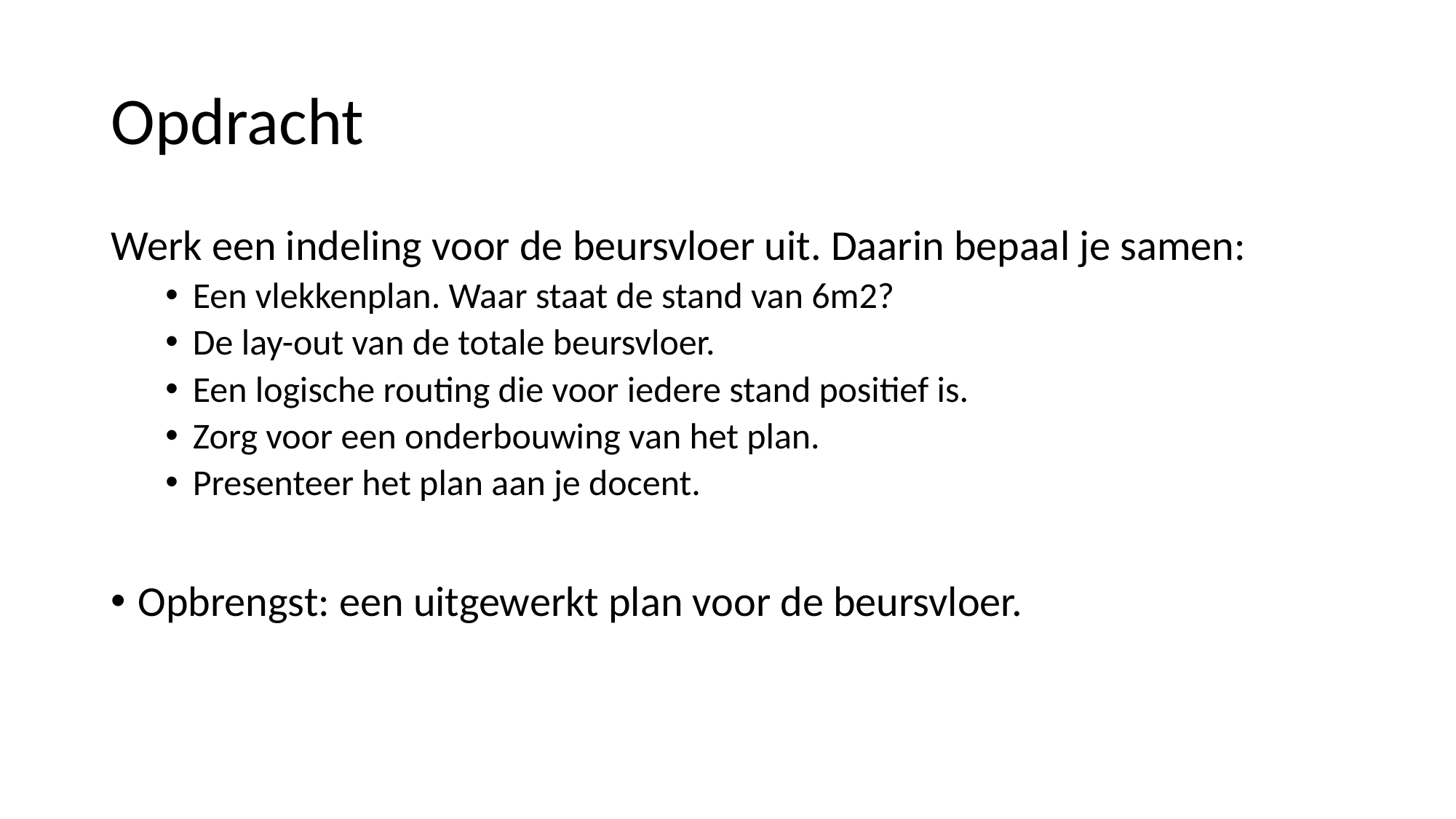

# Opdracht
Werk een indeling voor de beursvloer uit. Daarin bepaal je samen:
Een vlekkenplan. Waar staat de stand van 6m2?
De lay-out van de totale beursvloer.
Een logische routing die voor iedere stand positief is.
Zorg voor een onderbouwing van het plan.
Presenteer het plan aan je docent.

Opbrengst: een uitgewerkt plan voor de beursvloer.